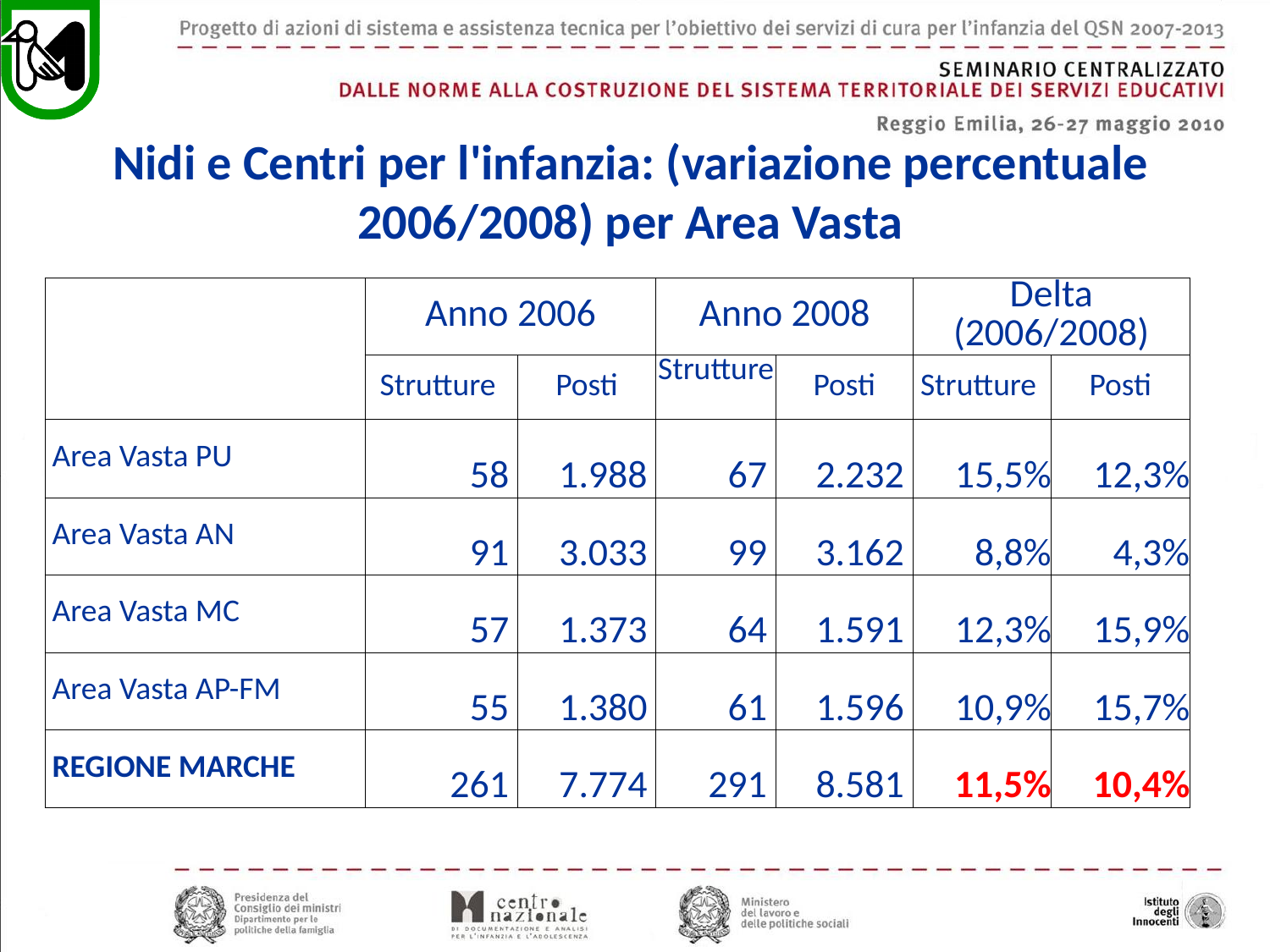

Nidi e Centri per l'infanzia: (variazione percentuale 2006/2008) per Area Vasta
|  |  |  |  |  |  |  |
| --- | --- | --- | --- | --- | --- | --- |
|  | Anno 2006 |  | Anno 2008 |  | Delta (2006/2008) |  |
|  | Strutture | Posti | Strutture | Posti | Strutture | Posti |
| Area Vasta PU | 58 | 1.988 | 67 | 2.232 | 15,5% | 12,3% |
| Area Vasta AN | 91 | 3.033 | 99 | 3.162 | 8,8% | 4,3% |
| Area Vasta MC | 57 | 1.373 | 64 | 1.591 | 12,3% | 15,9% |
| Area Vasta AP-FM | 55 | 1.380 | 61 | 1.596 | 10,9% | 15,7% |
| REGIONE MARCHE | 261 | 7.774 | 291 | 8.581 | 11,5% | 10,4% |
|  |  |  |  |  |  |  |
|  |  |  |  |  |  |  |